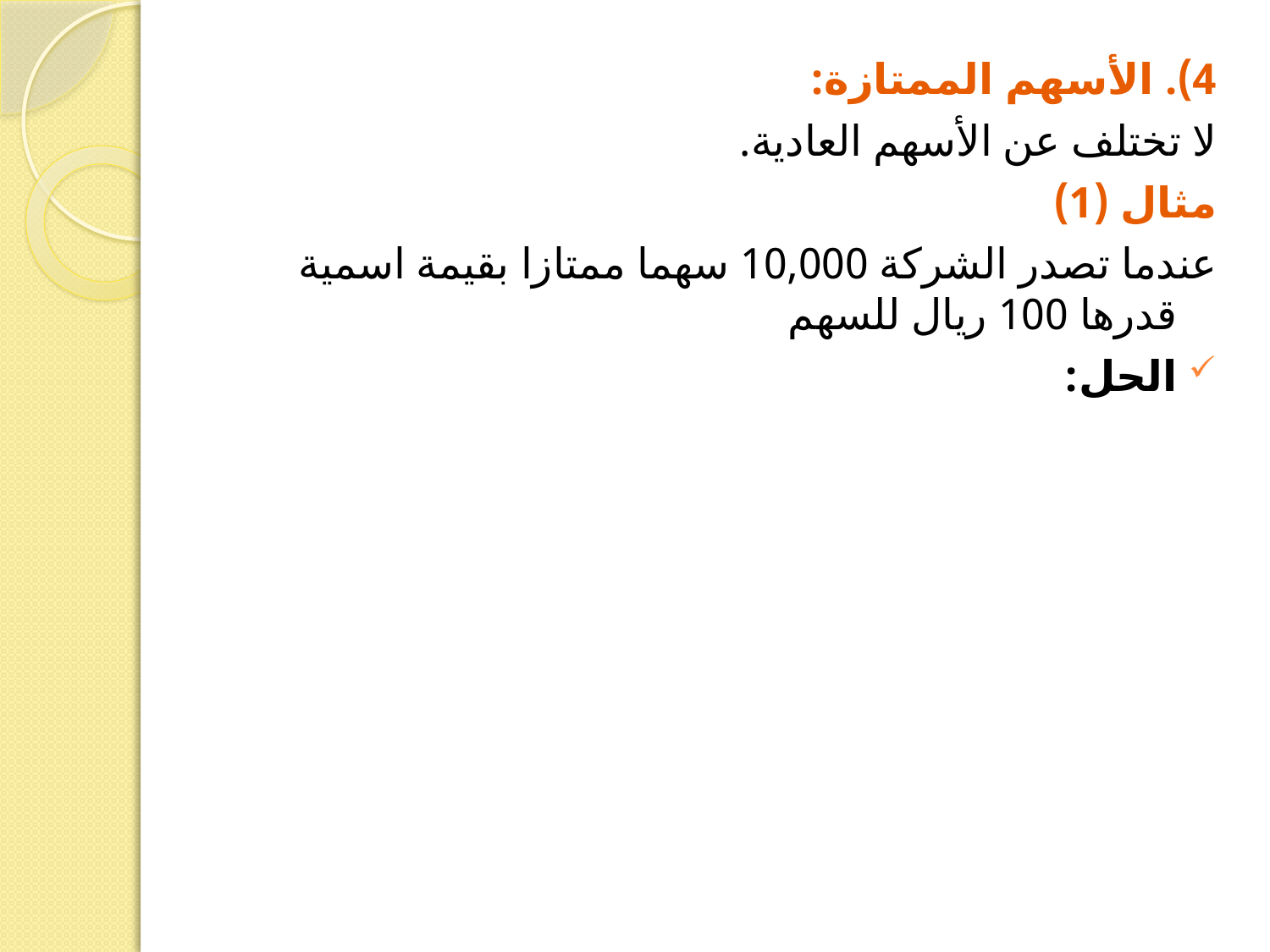

4). الأسهم الممتازة:
لا تختلف عن الأسهم العادية.
مثال (1)
عندما تصدر الشركة 10,000 سهما ممتازا بقيمة اسمية قدرها 100 ريال للسهم
الحل: